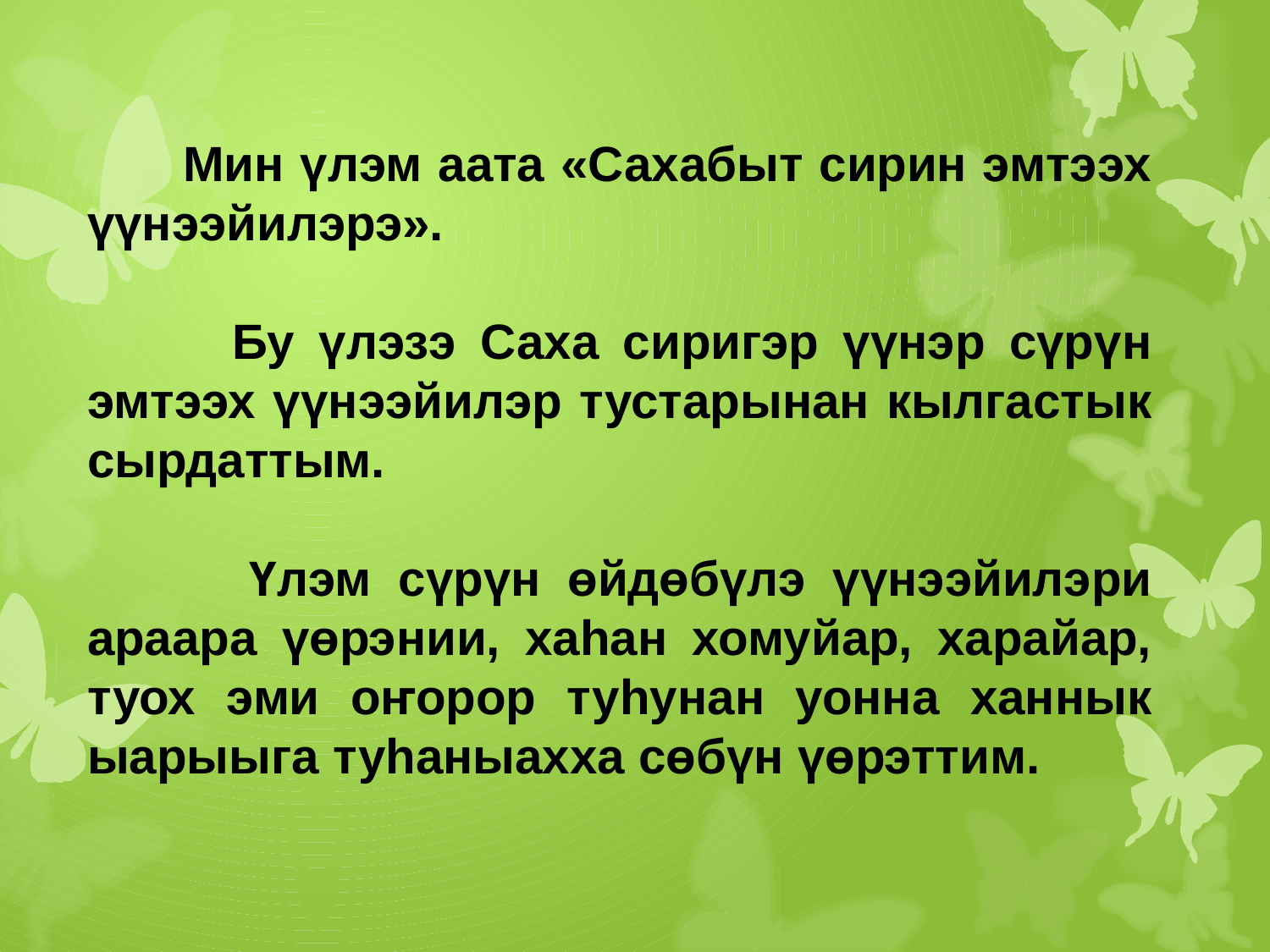

Мин үлэм аата «Сахабыт сирин эмтээх үүнээйилэрэ».

      Бу үлэзэ Саха сиригэр үүнэр сүрүн эмтээх үүнээйилэр тустарынан кылгастык сырдаттым.

      Үлэм сүрүн өйдөбүлэ үүнээйилэри араара үөрэнии, хаһан хомуйар, харайар, туох эми оҥорор туһунан уонна ханнык ыарыыга туһаныахха сөбүн үөрэттим.